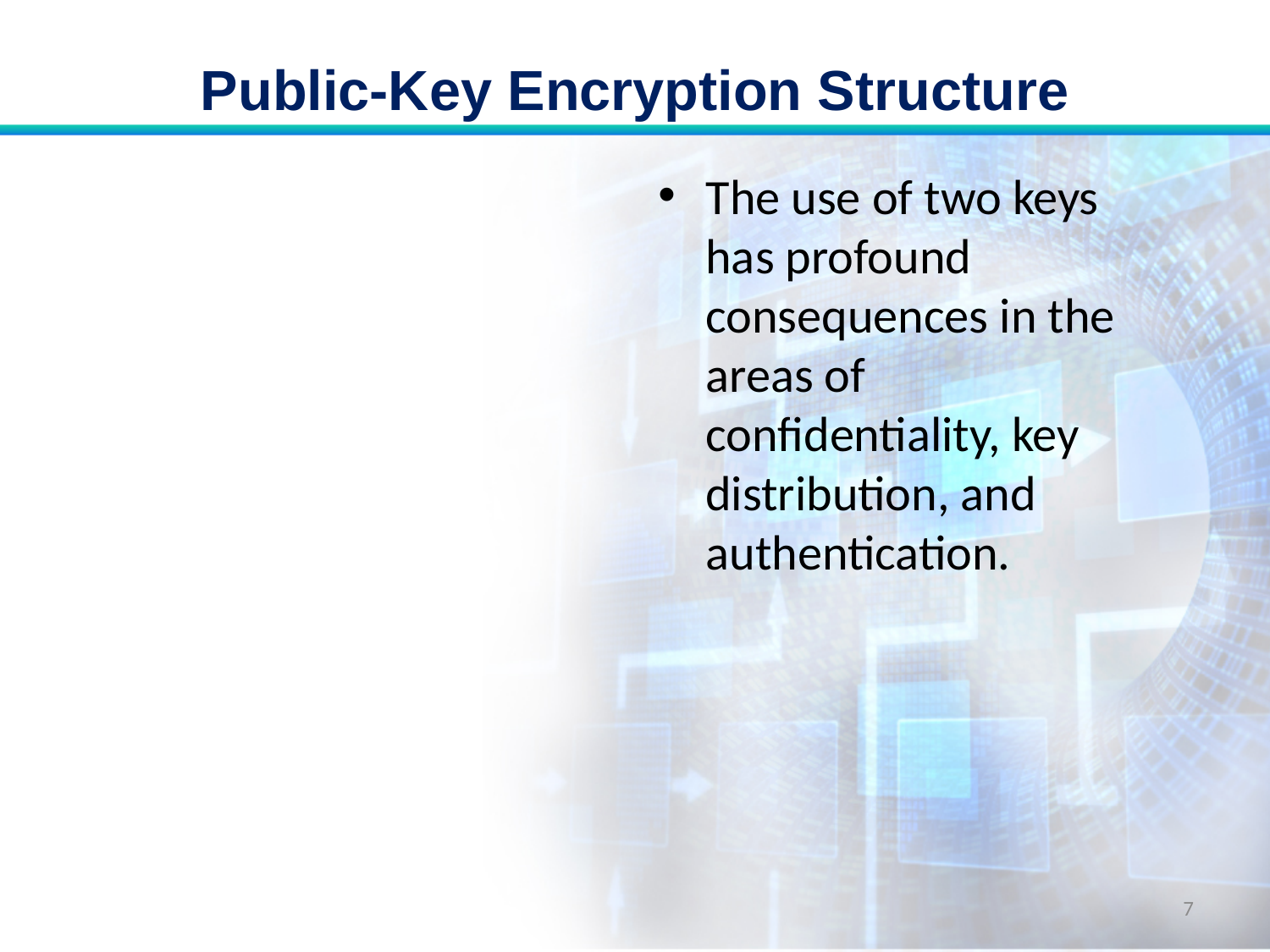

# Public-Key Encryption Structure
The use of two keys has profound consequences in the areas of confidentiality, key distribution, and authentication.
7